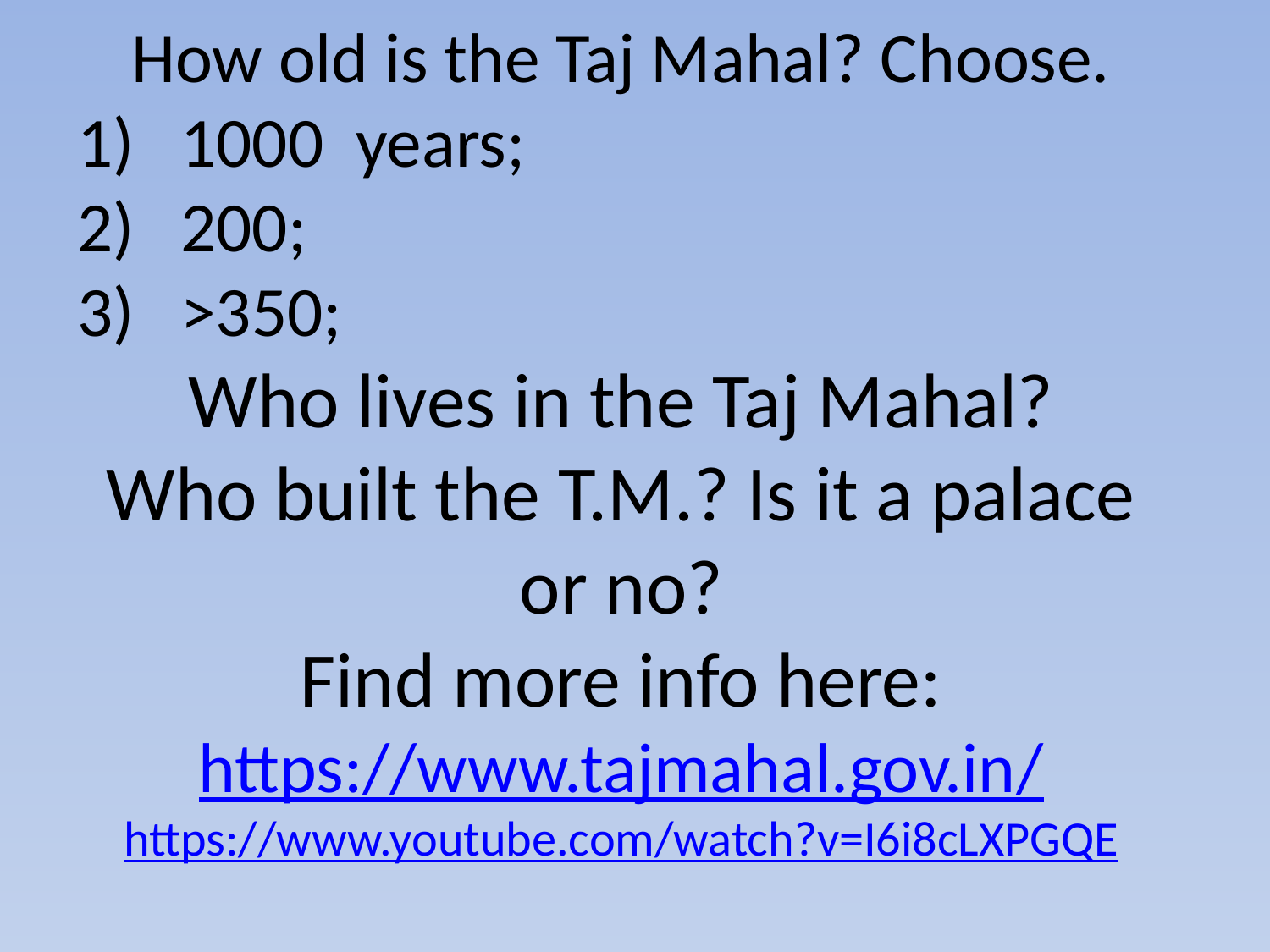

How old is the Taj Mahal? Choose.
1000  years;
200;
>350;
Who lives in the Taj Mahal?
Who built the T.M.? Is it a palace or no?
Find more info here:
https://www.tajmahal.gov.in/
https://www.youtube.com/watch?v=I6i8cLXPGQE